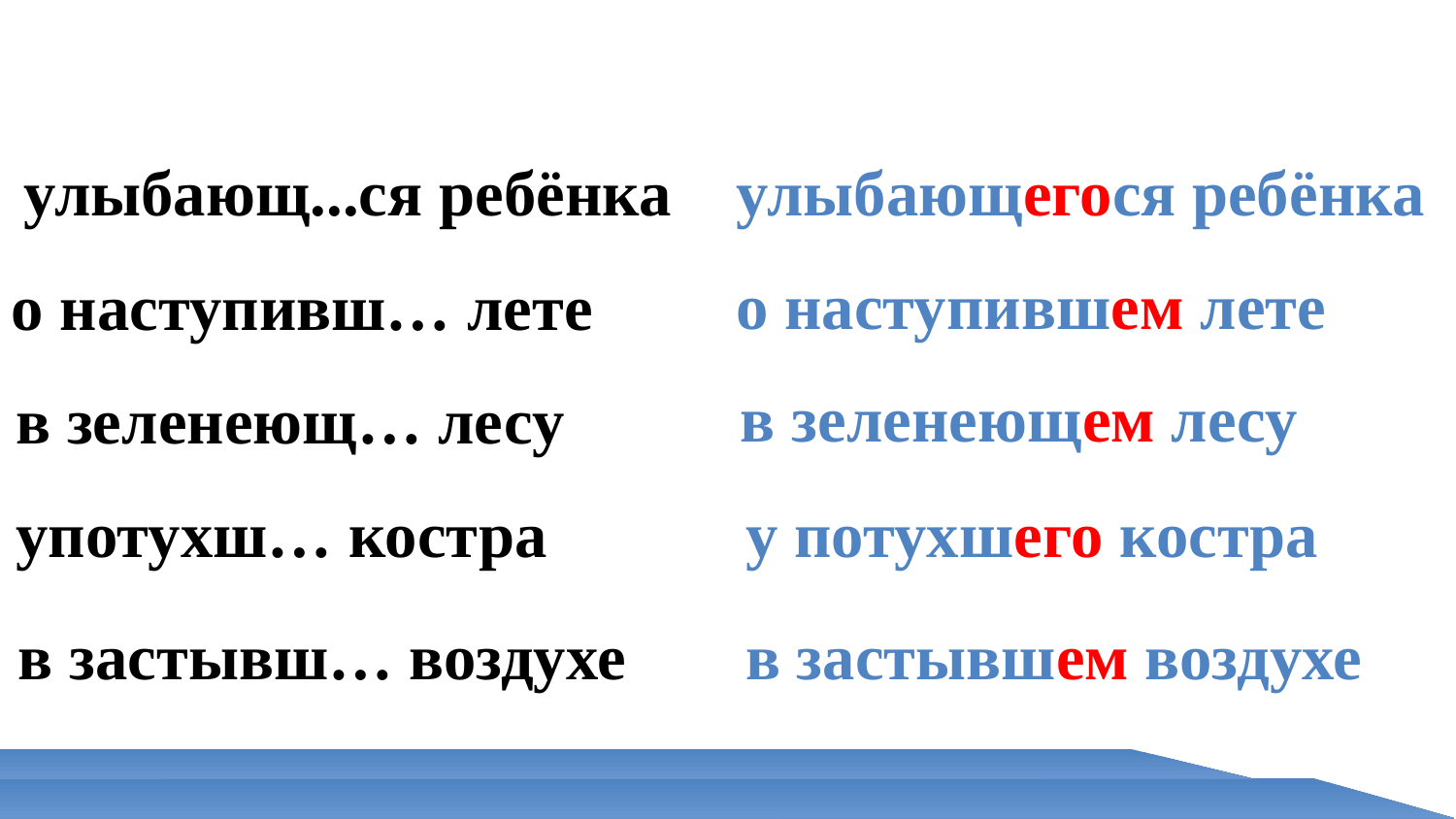

улыбающегося ребёнка
улыбающ...ся ребёнка
о наступившем лете
о наступивш… лете
в зеленеющем лесу
в зеленеющ… лесу
у потухшего костра
употухш… костра
в застывш… воздухе
в застывшем воздухе